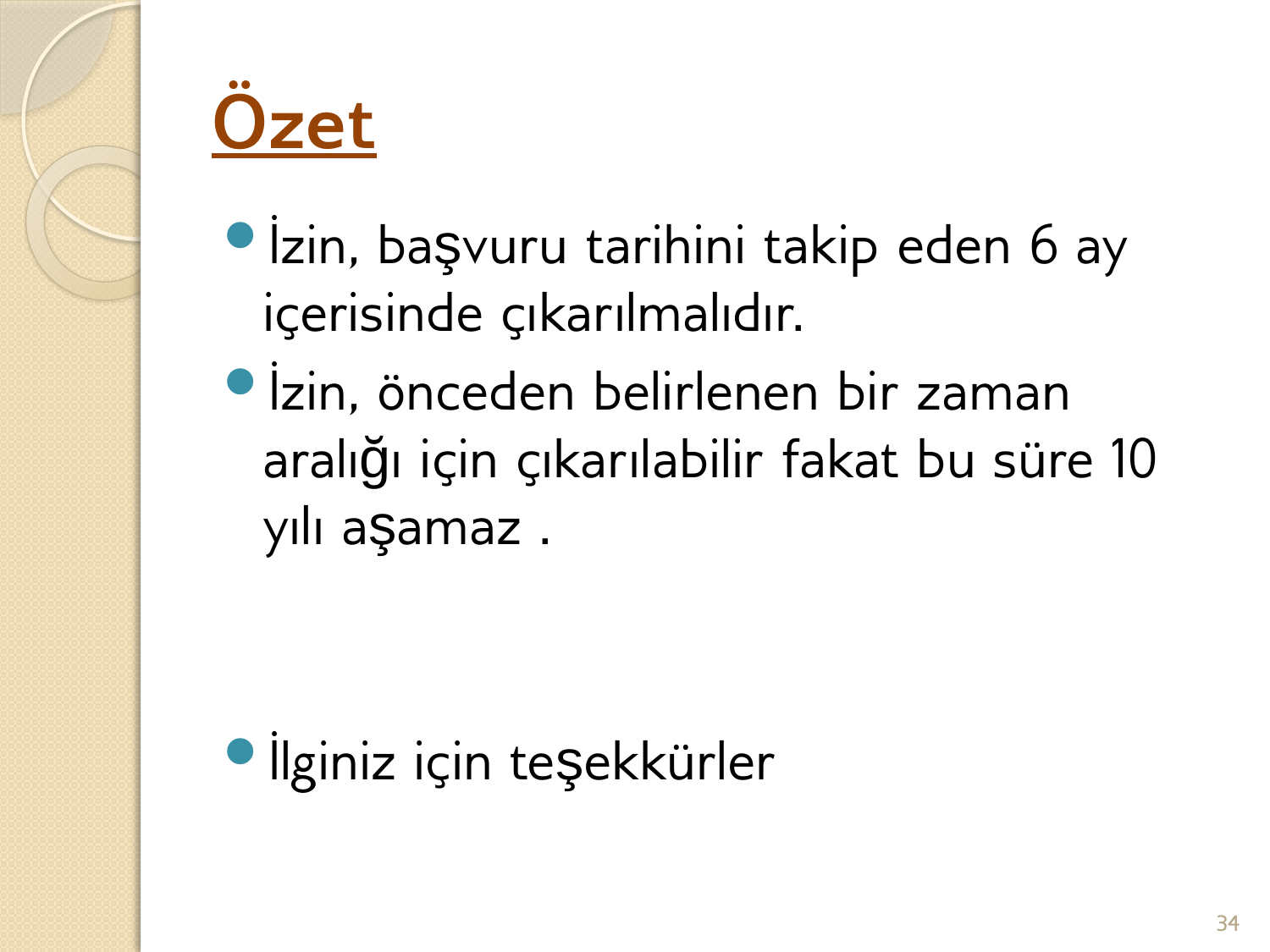

# Özet
İzin, başvuru tarihini takip eden 6 ay içerisinde çıkarılmalıdır.
İzin, önceden belirlenen bir zaman aralığı için çıkarılabilir fakat bu süre 10 yılı aşamaz .

İlginiz için teşekkürler
34